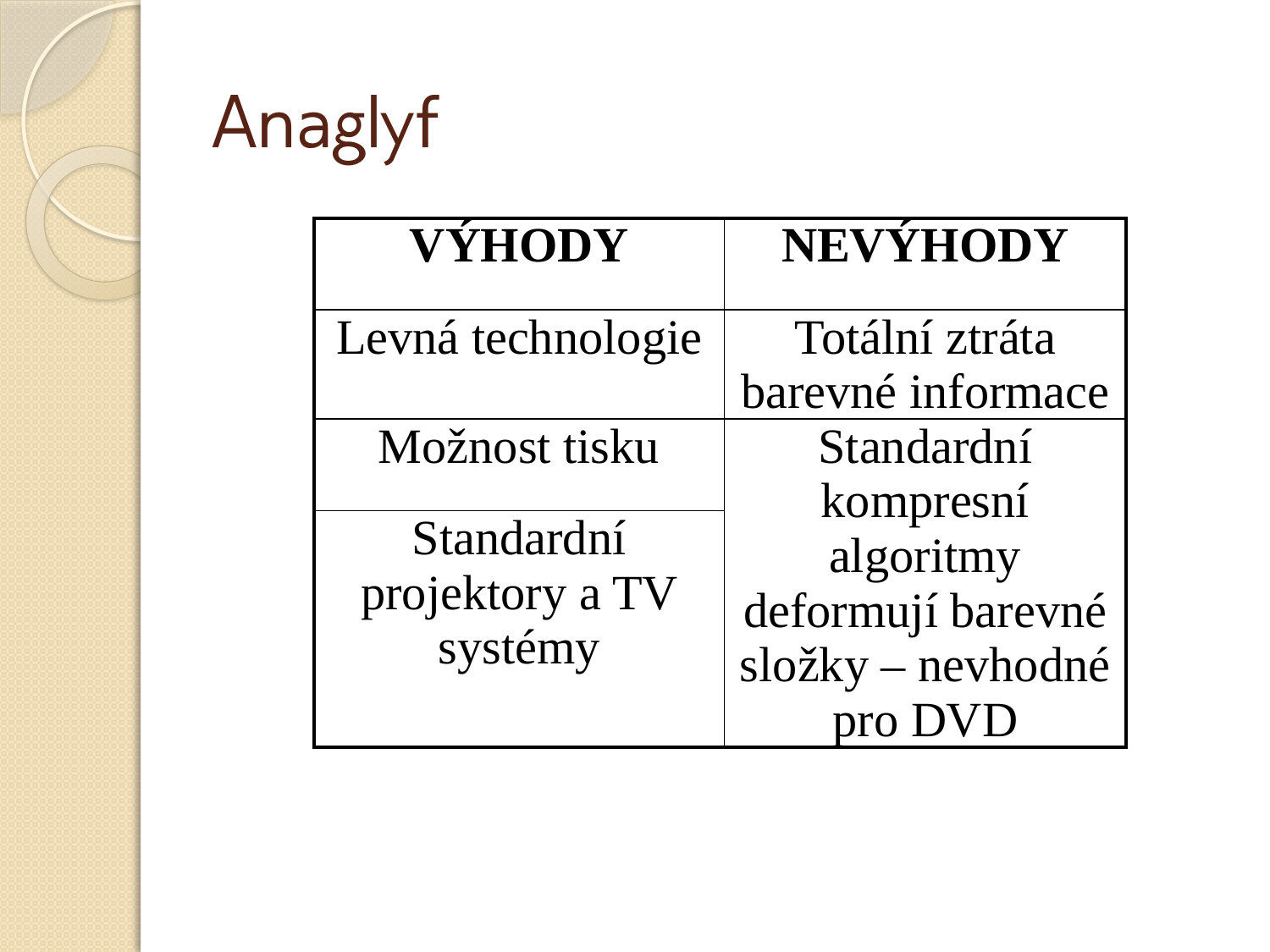

# Anaglyf
| Výhody | Nevýhody |
| --- | --- |
| Levná technologie | Totální ztráta barevné informace |
| Možnost tisku | Standardní kompresní algoritmy deformují barevné složky – nevhodné pro DVD |
| Standardní projektory a TV systémy |  |